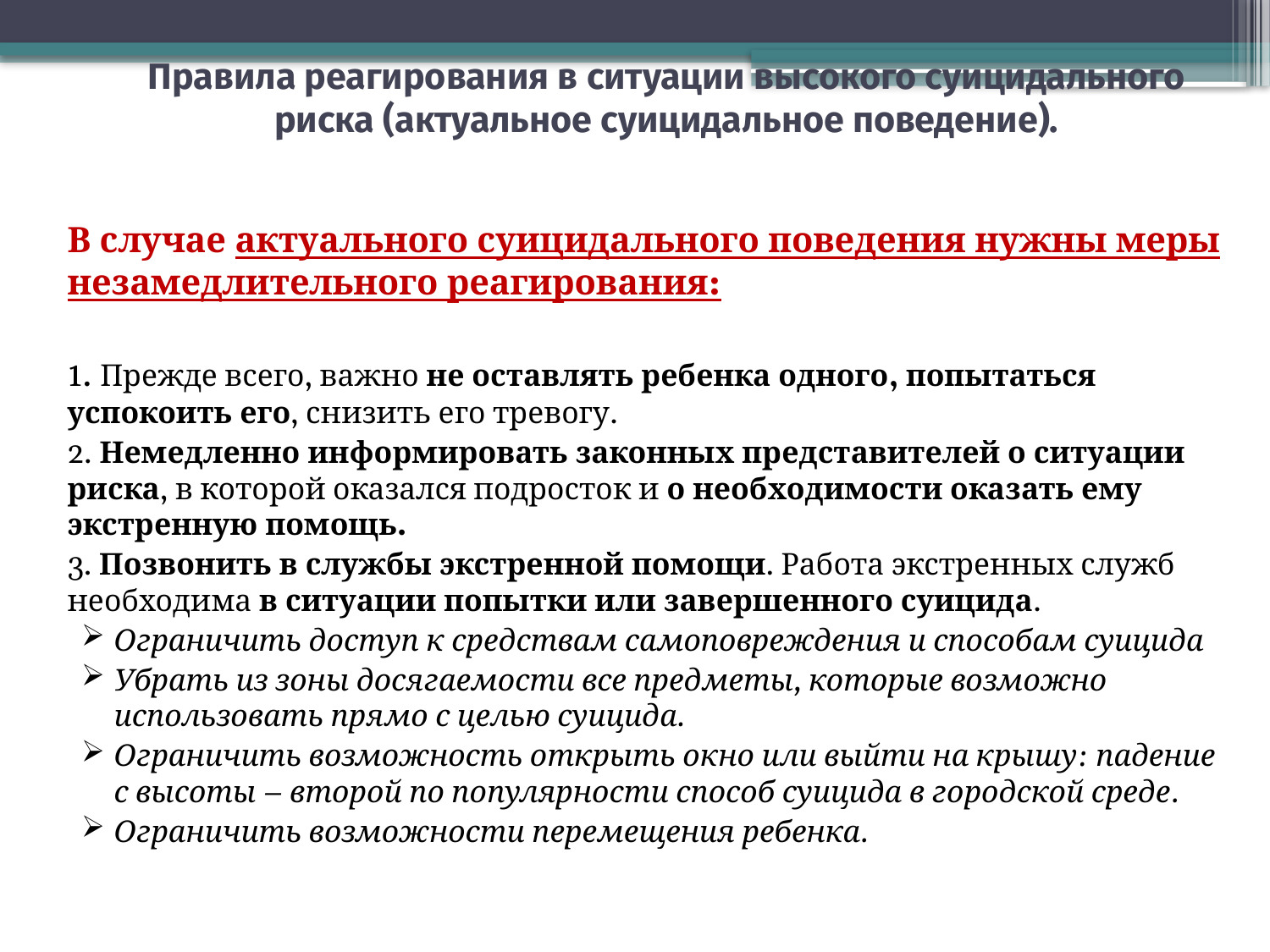

# Правила реагирования в ситуации высокого суицидального риска (актуальное суицидальное поведение).

В случае актуального суицидального поведения нужны меры незамедлительного реагирования:

1. Прежде всего, важно не оставлять ребенка одного, попытаться успокоить его, снизить его тревогу.
2. Немедленно информировать законных представителей о ситуации риска, в которой оказался подросток и о необходимости оказать ему экстренную помощь.
3. Позвонить в службы экстренной помощи. Работа экстренных служб необходима в ситуации попытки или завершенного суицида.
Ограничить доступ к средствам самоповреждения и способам суицида
Убрать из зоны досягаемости все предметы, которые возможно использовать прямо с целью суицида.
Ограничить возможность открыть окно или выйти на крышу: падение с высоты – второй по популярности способ суицида в городской среде.
Ограничить возможности перемещения ребенка.